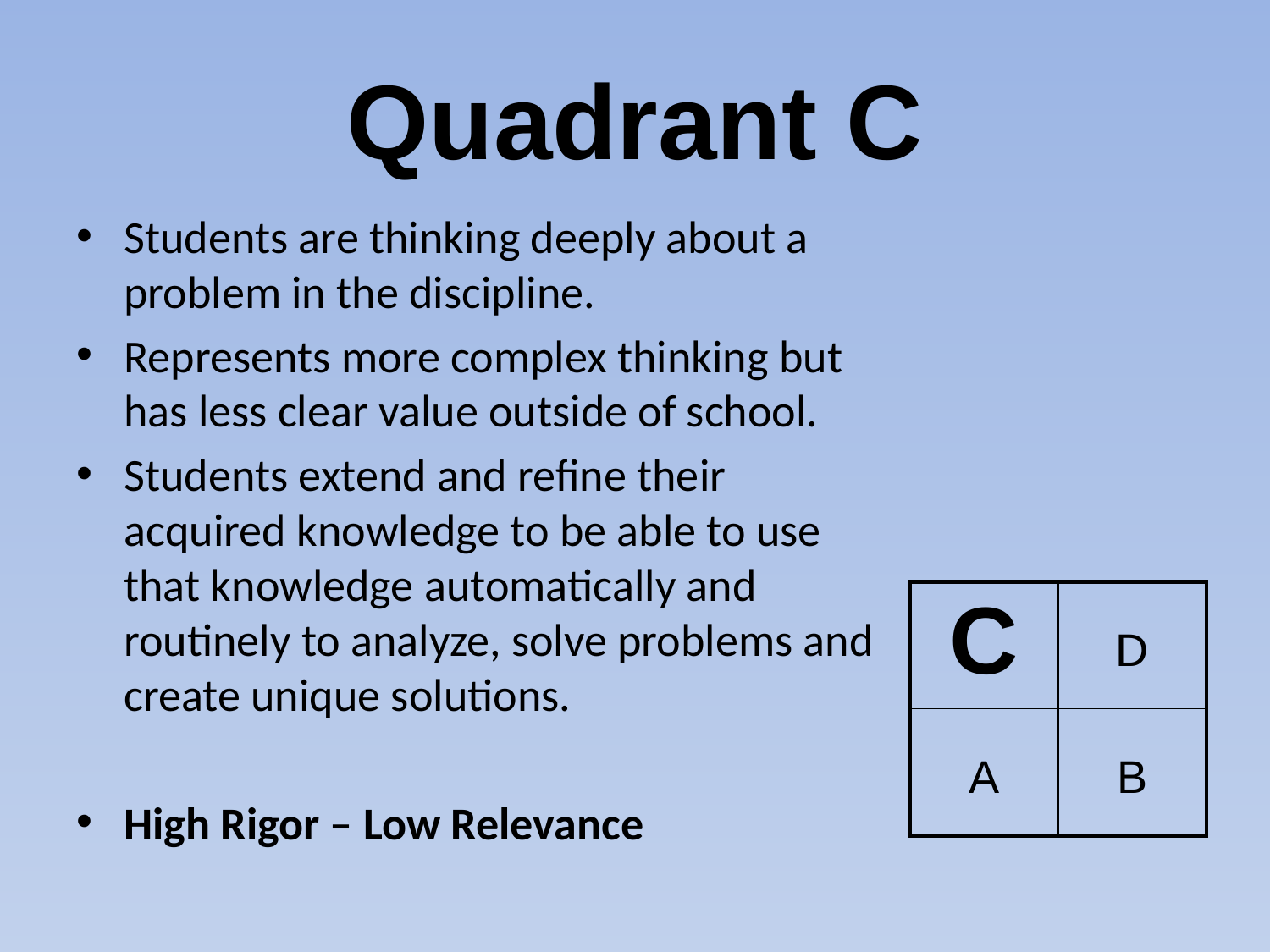

Quadrant C
Students are thinking deeply about a problem in the discipline.
Represents more complex thinking but has less clear value outside of school.
Students extend and refine their acquired knowledge to be able to use that knowledge automatically and routinely to analyze, solve problems and create unique solutions.

High Rigor – Low Relevance
| C | D |
| --- | --- |
| A | B |